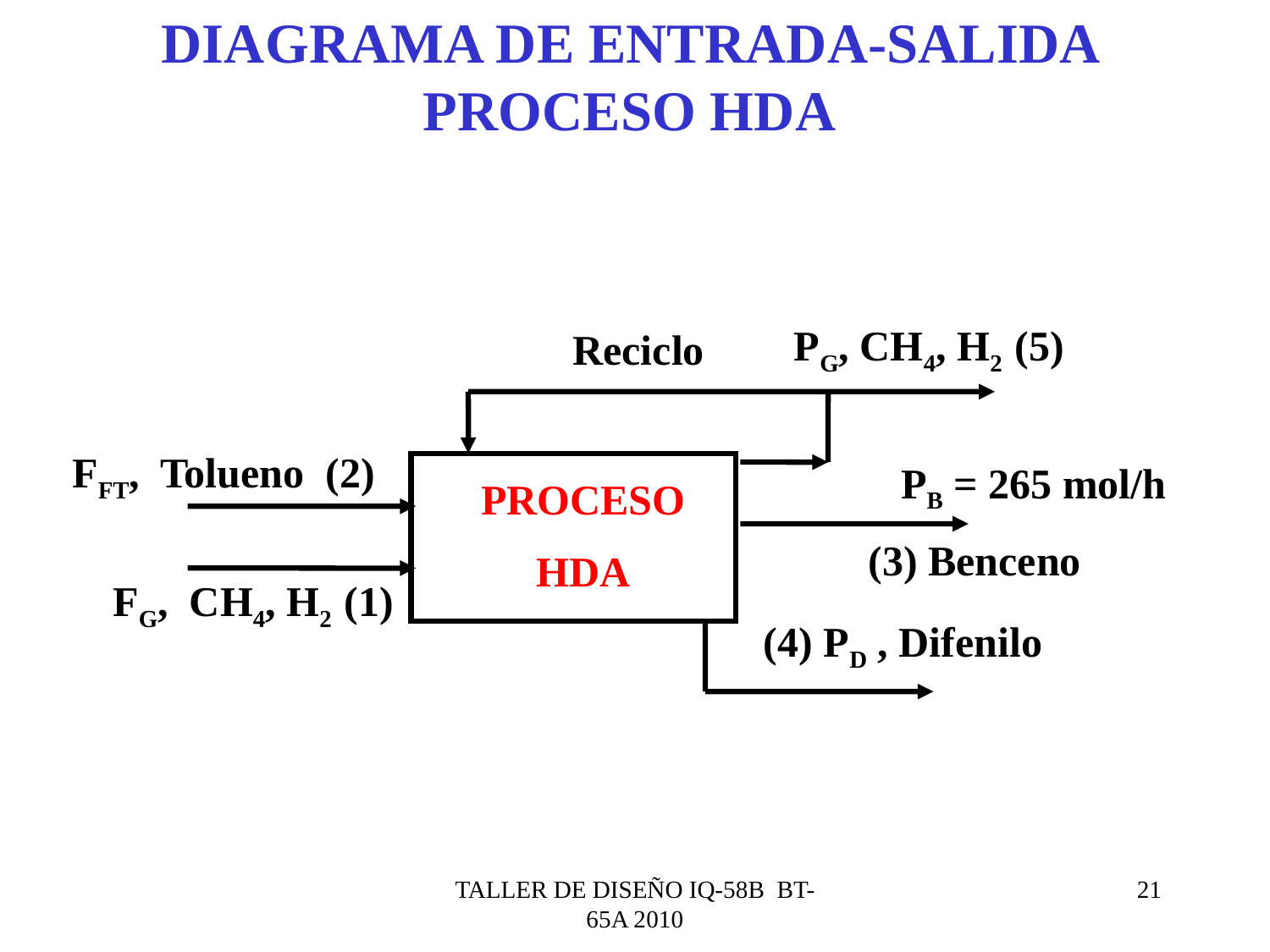

# DIAGRAMA DE ENTRADA-SALIDA PROCESO HDA
Reciclo
PG, CH4, H2  (5)

FFT,  Tolueno  (2)

PB = 265 mol/h

PROCESO
HDA

(3) Benceno

FG,  CH4, H2  (1)
(4) PD , Difenilo

TALLER DE DISEÑO IQ-58B  BT-65A 2010
21